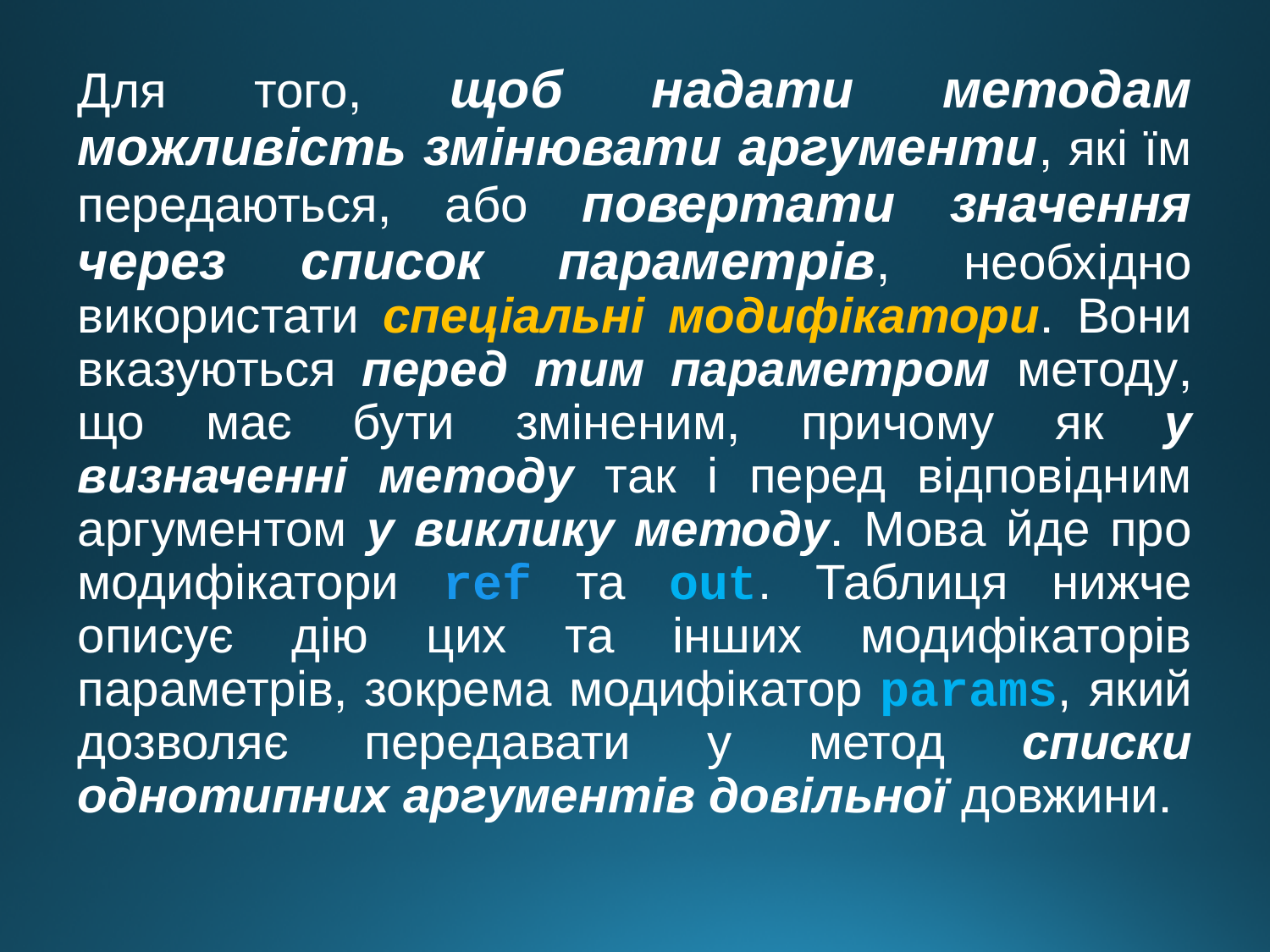

Для того, щоб надати методам можливість змінювати аргументи, які їм передаються, або повертати значення через список параметрів, необхідно використати спеціальні модифікатори. Вони вказуються перед тим параметром методу, що має бути зміненим, причому як у визначенні методу так і перед відповідним аргументом у виклику методу. Мова йде про модифікатори ref та out. Таблиця нижче описує дію цих та інших модифікаторів параметрів, зокрема модифікатор params, який дозволяє передавати у метод списки однотипних аргументів довільної довжини.